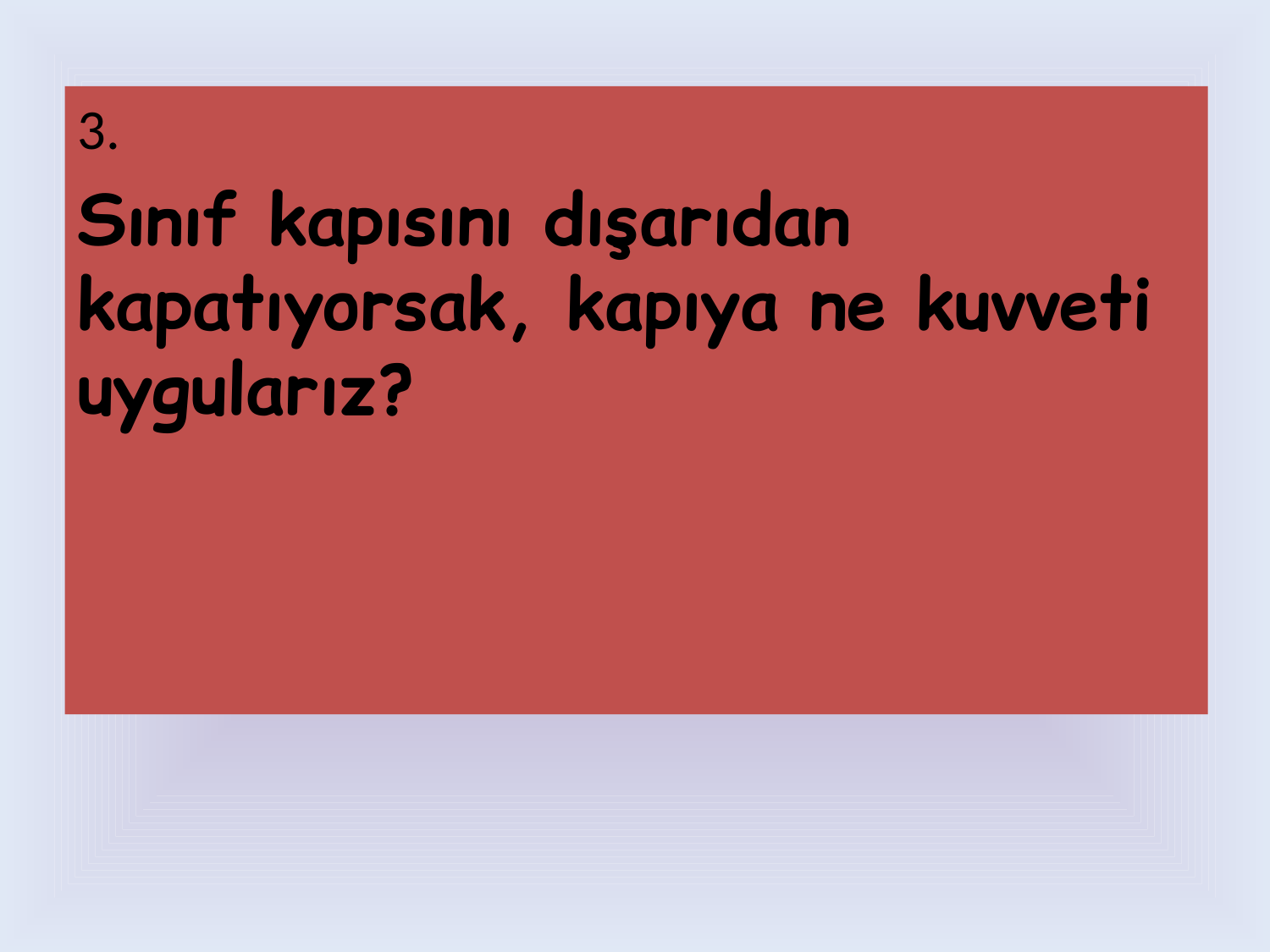

3.
Sınıf kapısını dışarıdan kapatıyorsak, kapıya ne kuvveti uygularız?